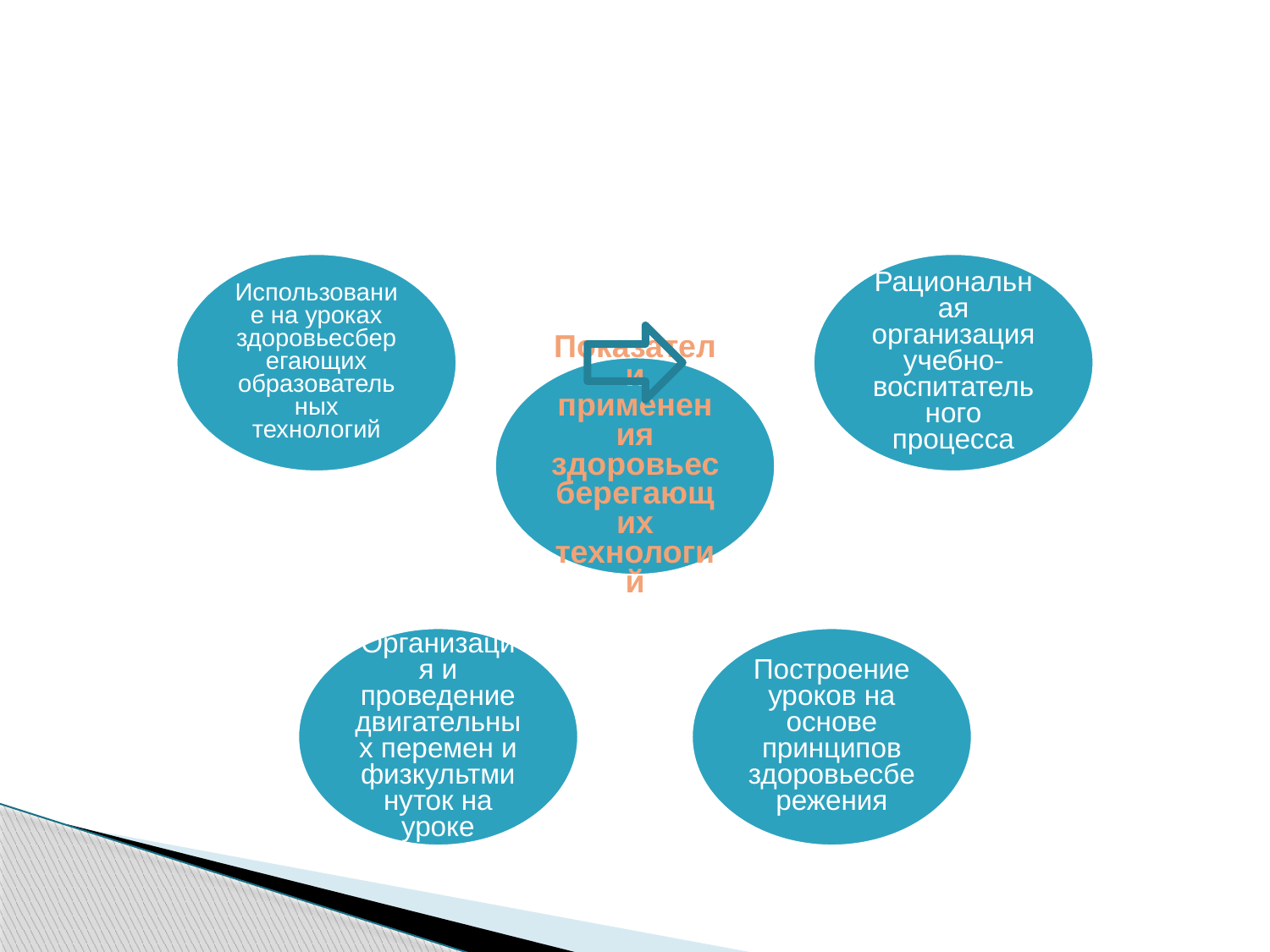

Показатели применения здоровьесберегающих технологий
Рациональная организация учебно-воспитательного процесса
Построение уроков на основе принципов здоровьесбережения
Организация и проведение двигательных перемен и физкультминуток на уроке
Использование на уроках
здоровьесберегающих образовательных технологий